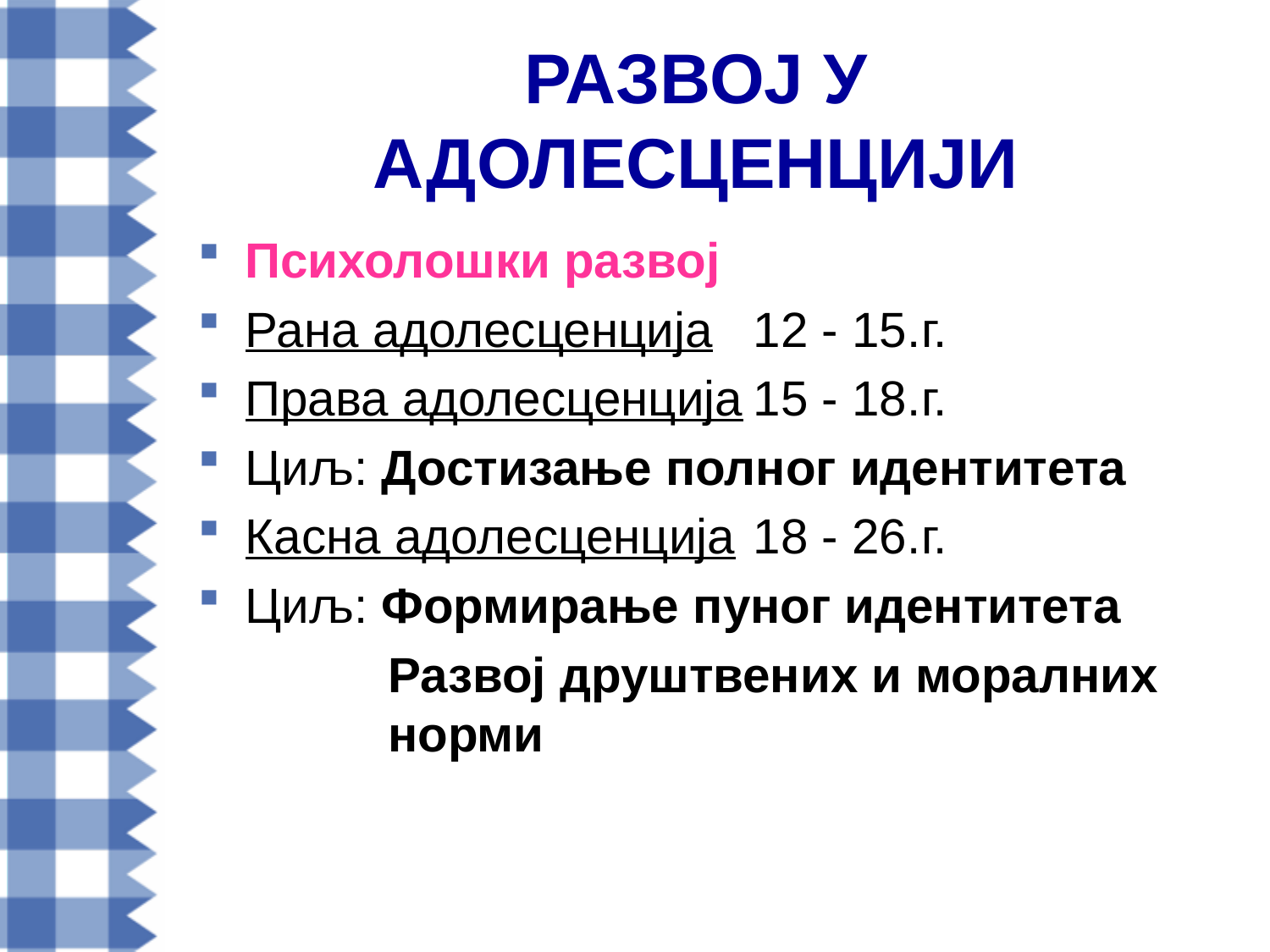

# РАЗВОЈ У АДОЛЕСЦЕНЦИЈИ
Психолошки развој
Рана адолесценција	12 - 15.г.
Права адолесценција	15 - 18.г.
Циљ: Достизање полног идентитета
Касна адолесценција	18 - 26.г.
Циљ: Формирање пуног идентитета
Развој друштвених и моралних норми